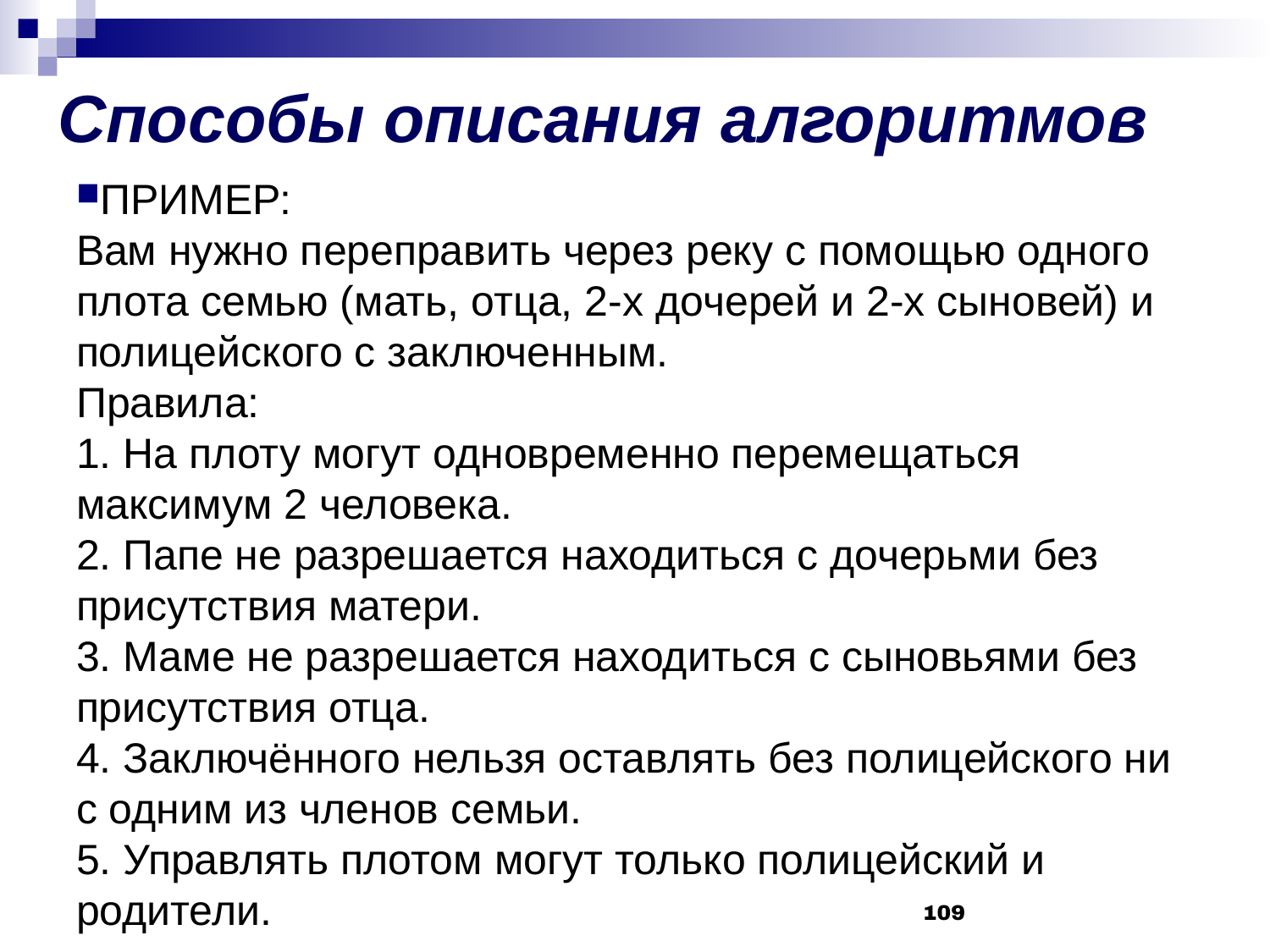

# Способы описания алгоритмов
ПРИМЕР:
Вам нужно переправить через реку с помощью одного плота семью (мать, отца, 2-х дочерей и 2-х сыновей) и полицейского с заключенным.
Правила:
1. На плоту могут одновременно перемещаться максимум 2 человека.
2. Папе не разрешается находиться с дочерьми без присутствия матери.
3. Маме не разрешается находиться с сыновьями без присутствия отца.
4. Заключённого нельзя оставлять без полицейского ни с одним из членов семьи.
5. Управлять плотом могут только полицейский и родители.

109